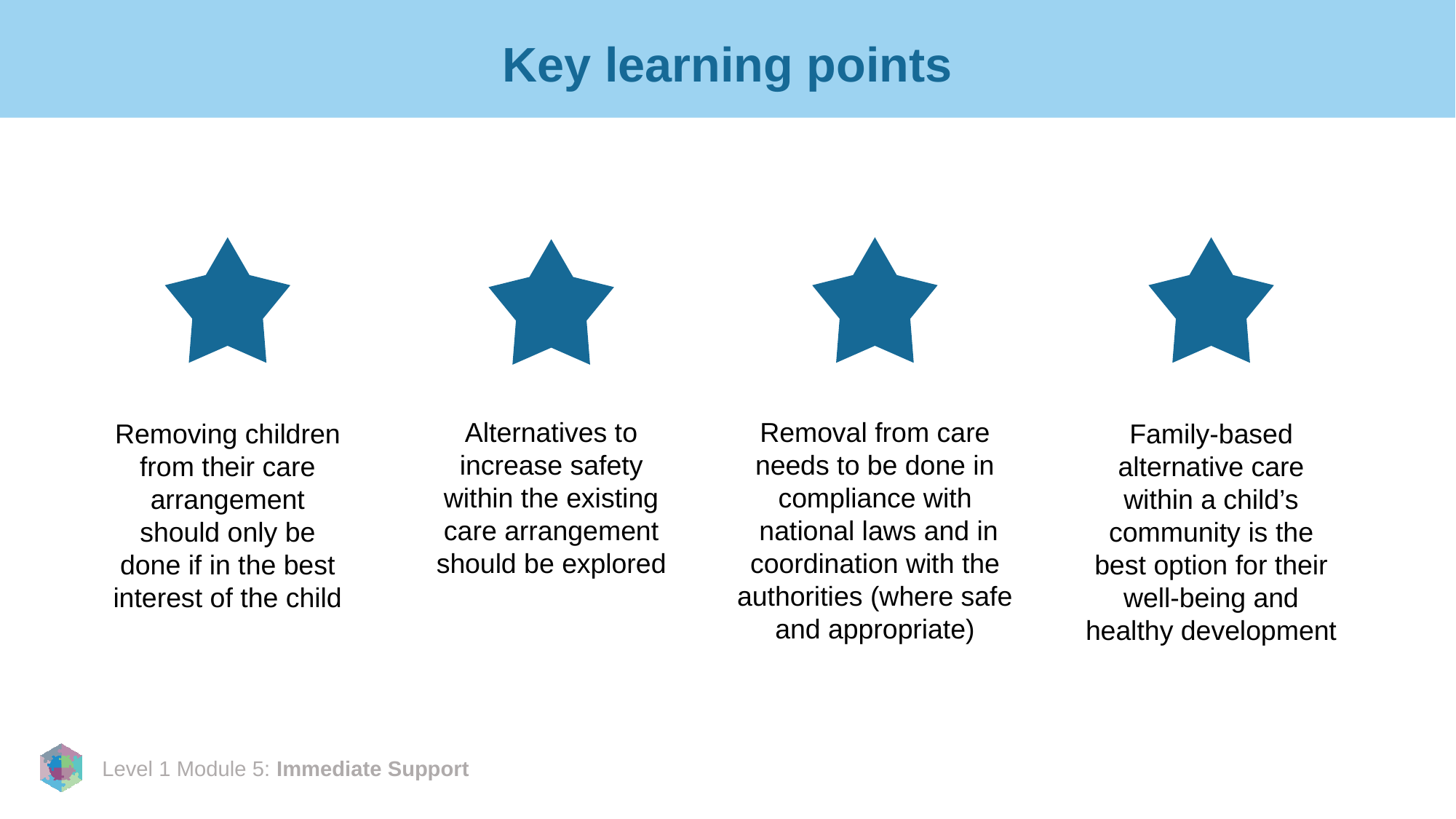

# Key learning points

Alternatives to increase safety within the existing care arrangement should be explored
Removal from care needs to be done in compliance with  national laws and in coordination with the authorities (where safe and appropriate)
Removing children from their care arrangement should only be done if in the best interest of the child
Family-based alternative care within a child’s community is the best option for their well-being and healthy development